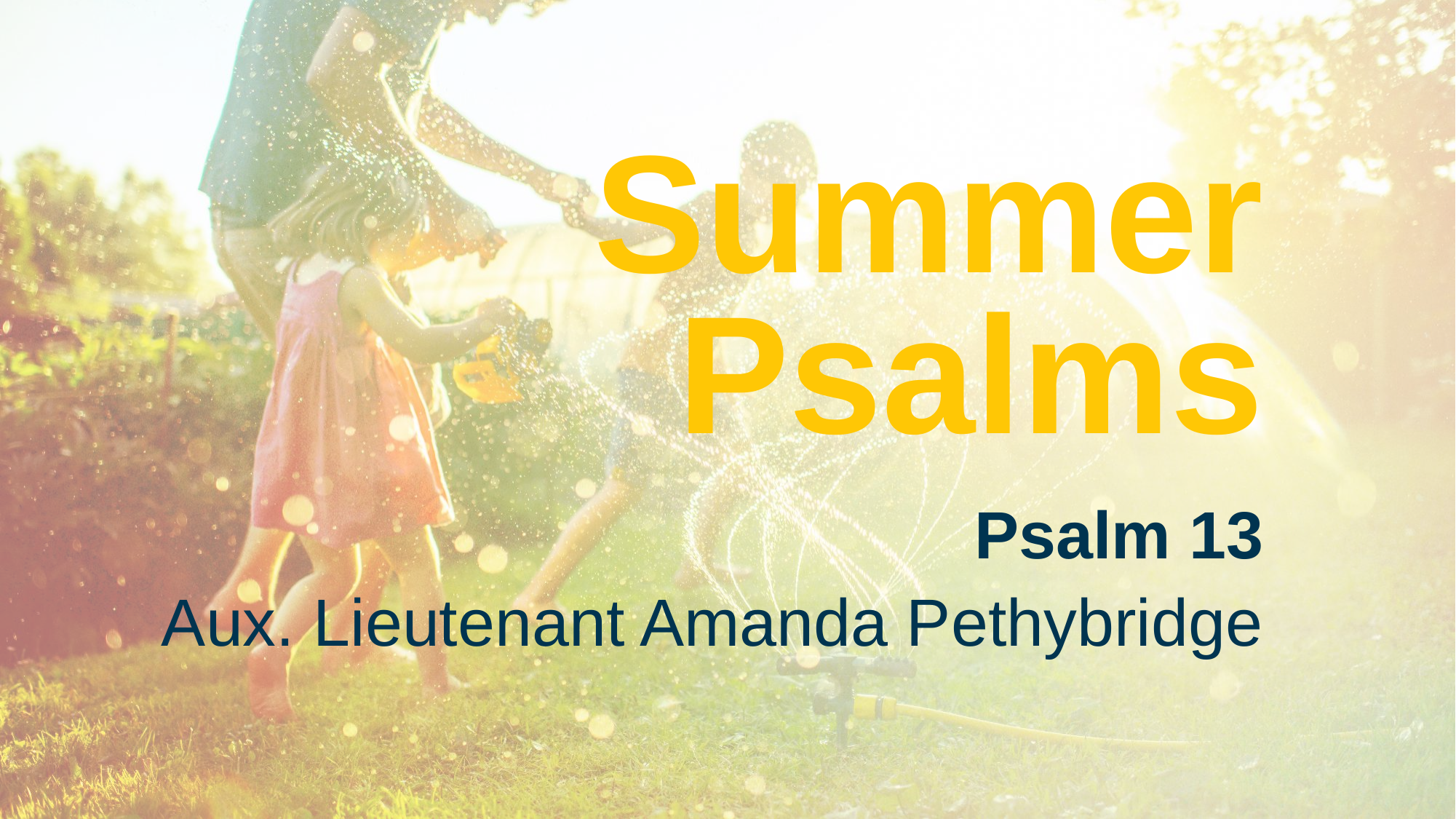

# Summer Psalms
Psalm 13
Aux. Lieutenant Amanda Pethybridge